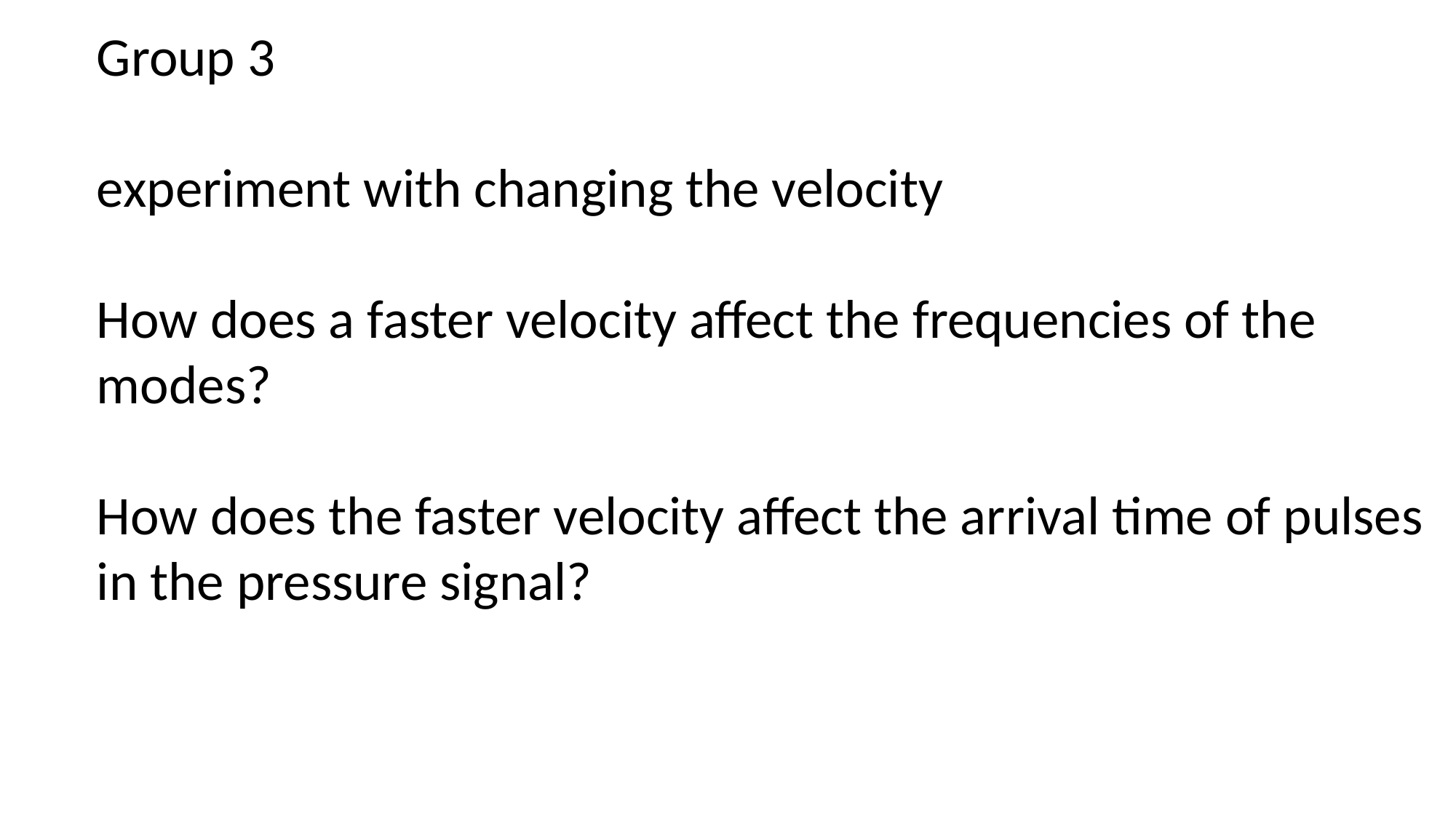

Group 3

experiment with changing the velocity

How does a faster velocity affect the frequencies of the modes?

How does the faster velocity affect the arrival time of pulses in the pressure signal?